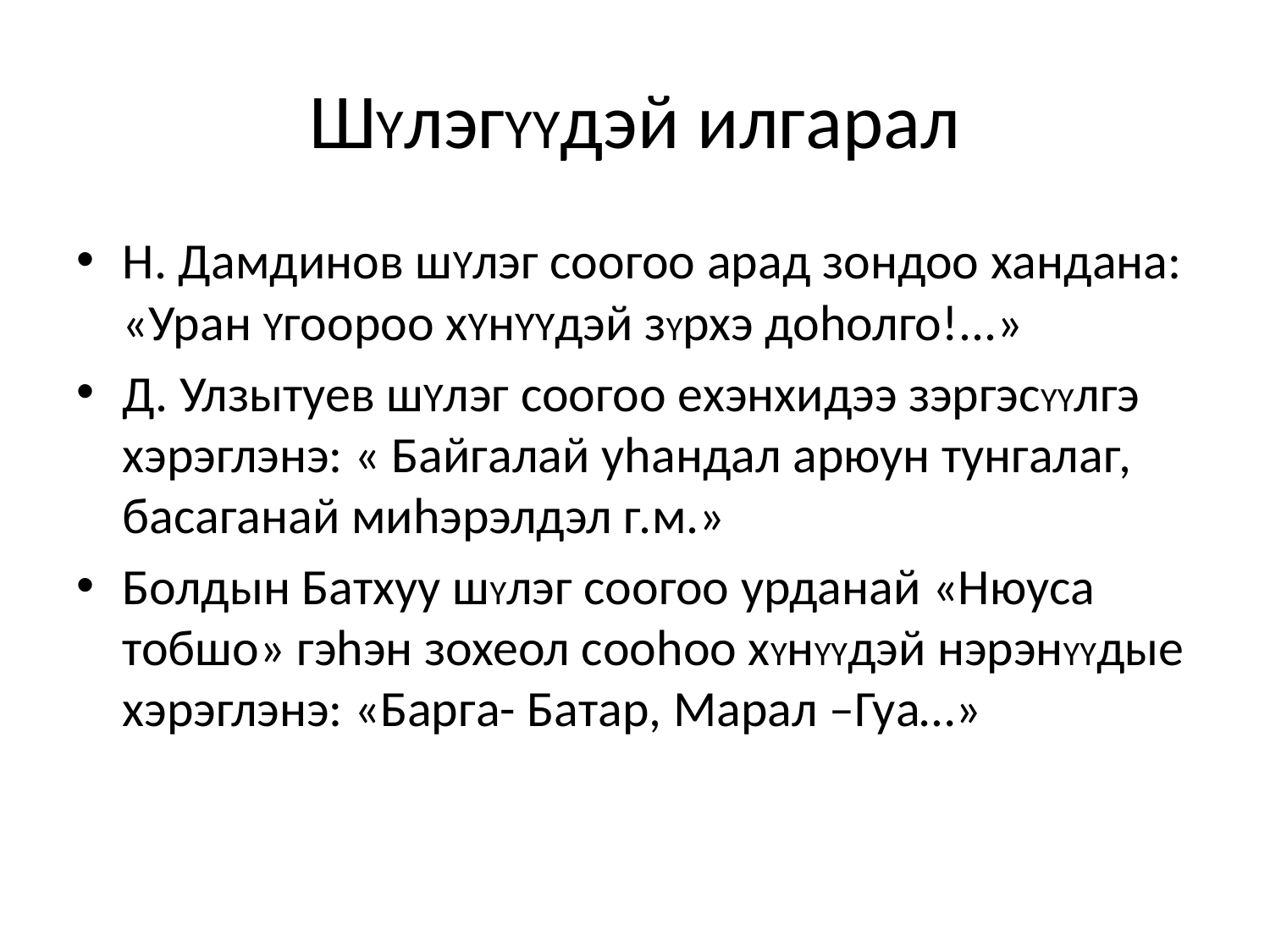

# ШYлэгYYдэй илгарал
Н. Дамдинов шYлэг соогоо арад зондоо хандана: «Уран Yгоороо хYнYYдэй зYрхэ доhолго!...»
Д. Улзытуев шYлэг соогоо ехэнхидээ зэргэсYYлгэ хэрэглэнэ: « Байгалай уhандал арюун тунгалаг, басаганай миhэрэлдэл г.м.»
Болдын Батхуу шYлэг соогоо урданай «Нюуса тобшо» гэhэн зохеол сооhоо хYнYYдэй нэрэнYYдые хэрэглэнэ: «Барга- Батар, Марал –Гуа…»